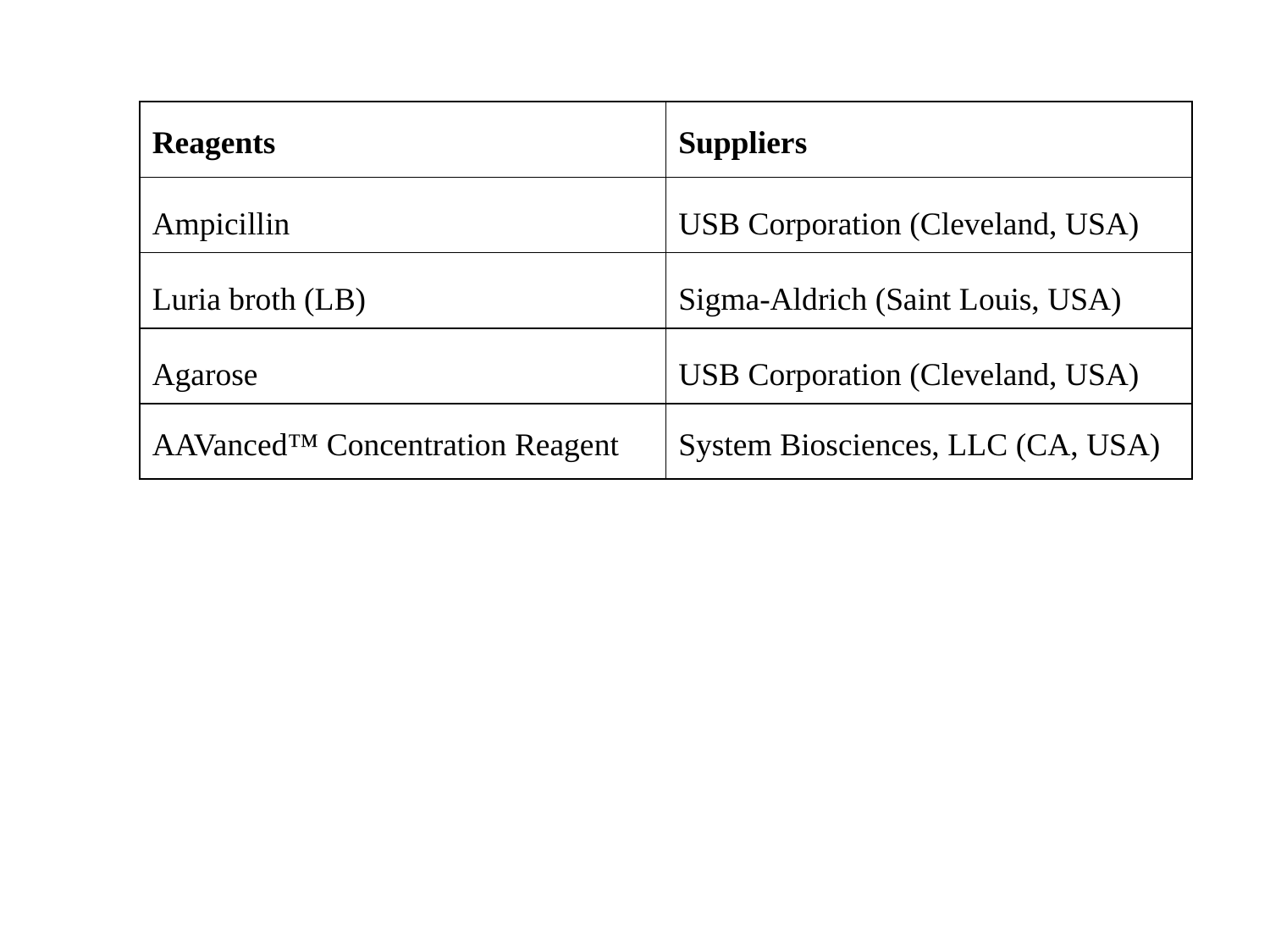

| Reagents | Suppliers |
| --- | --- |
| Ampicillin | USB Corporation (Cleveland, USA) |
| Luria broth (LB) | Sigma-Aldrich (Saint Louis, USA) |
| Agarose | USB Corporation (Cleveland, USA) |
| AAVanced™ Concentration Reagent | System Biosciences, LLC (CA, USA) |